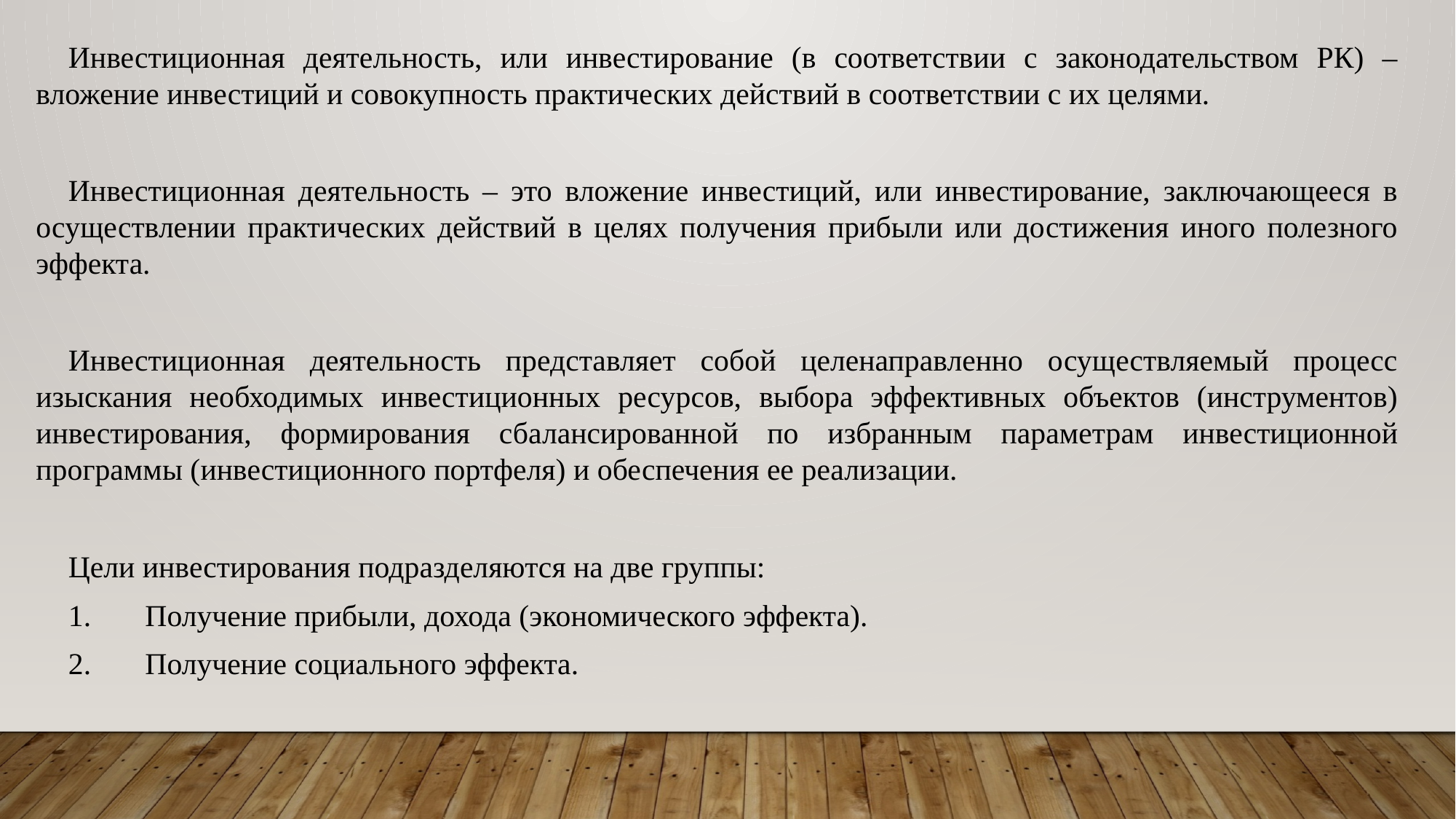

Инвестиционная деятельность, или инвестирование (в соответствии с законодательством РК) – вложение инвестиций и совокупность практических действий в соответствии с их целями.

Инвестиционная деятельность – это вложение инвестиций, или инвестирование, заключающееся в осуществлении практических действий в целях получения прибыли или достижения иного полезного эффекта.

Инвестиционная деятельность представляет собой целенаправленно осуществляемый процесс изыскания необходимых инвестиционных ресурсов, выбора эффективных объектов (инструментов) инвестирования, формирования сбалансированной по избранным параметрам инвестиционной программы (инвестиционного портфеля) и обеспечения ее реализации.

Цели инвестирования подразделяются на две группы:
1.	Получение прибыли, дохода (экономического эффекта).
2.	Получение социального эффекта.